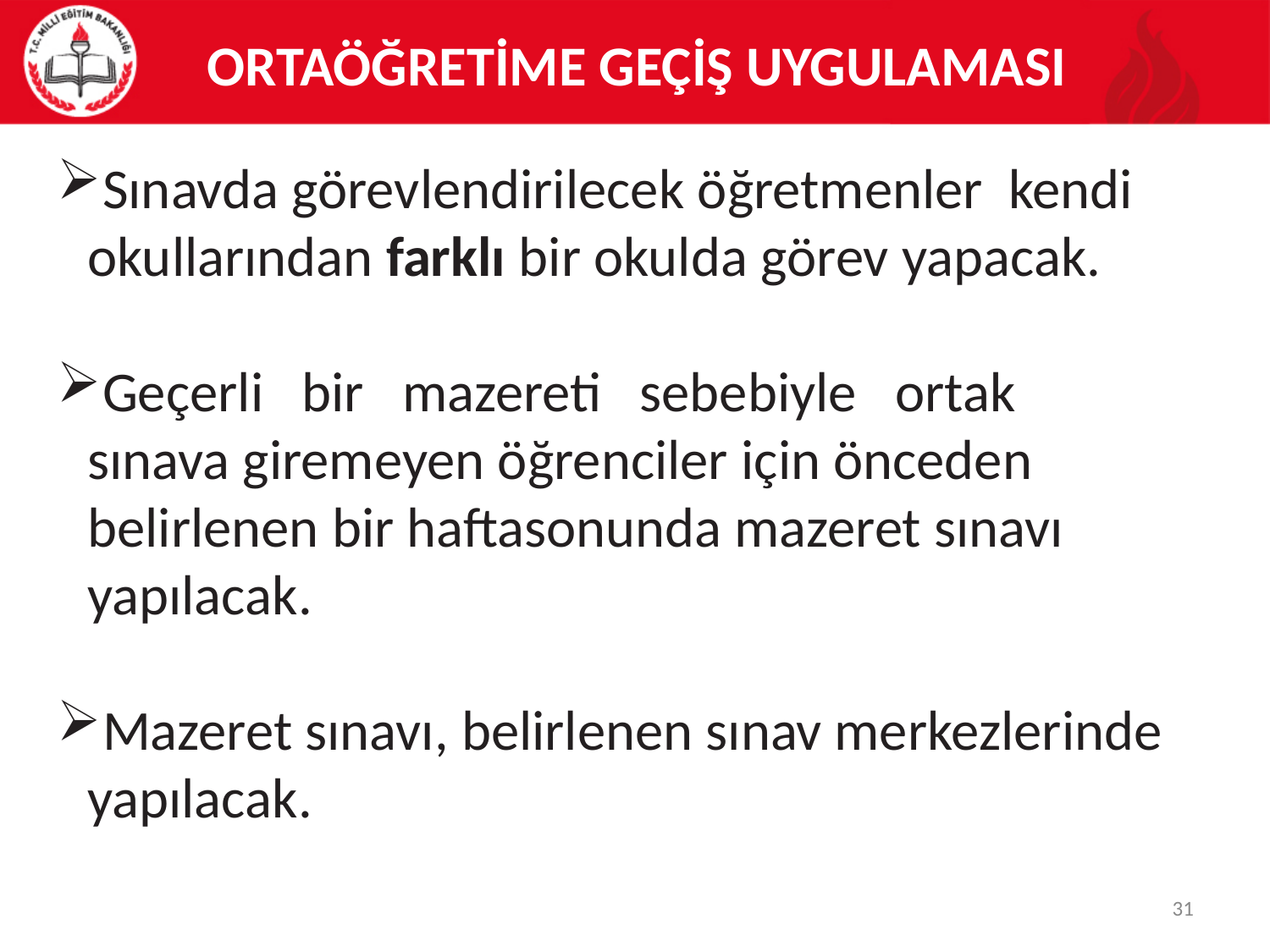

# ORTAÖĞRETİME GEÇİŞ UYGULAMASI
Sınavda görevlendirilecek öğretmenler  kendi okullarından farklı bir okulda görev yapacak.

Geçerli   bir   mazereti   sebebiyle   ortak   sınava giremeyen öğrenciler için önceden belirlenen bir haftasonunda mazeret sınavı yapılacak.

Mazeret sınavı, belirlenen sınav merkezlerinde yapılacak.

31